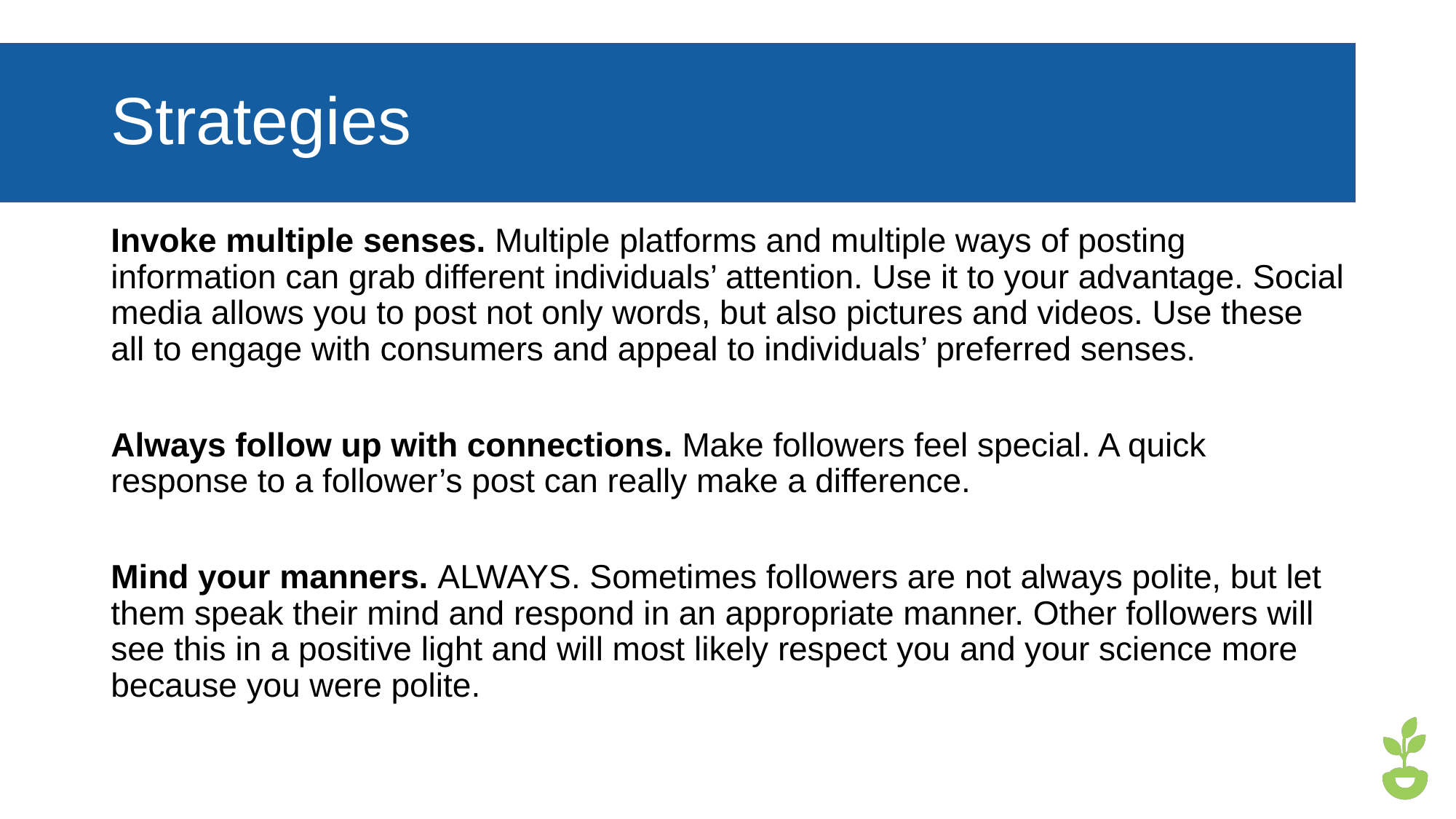

# Strategies
Invoke multiple senses. Multiple platforms and multiple ways of posting information can grab different individuals’ attention. Use it to your advantage. Social media allows you to post not only words, but also pictures and videos. Use these all to engage with consumers and appeal to individuals’ preferred senses.

Always follow up with connections. Make followers feel special. A quick response to a follower’s post can really make a difference.

Mind your manners. ALWAYS. Sometimes followers are not always polite, but let them speak their mind and respond in an appropriate manner. Other followers will see this in a positive light and will most likely respect you and your science more because you were polite.